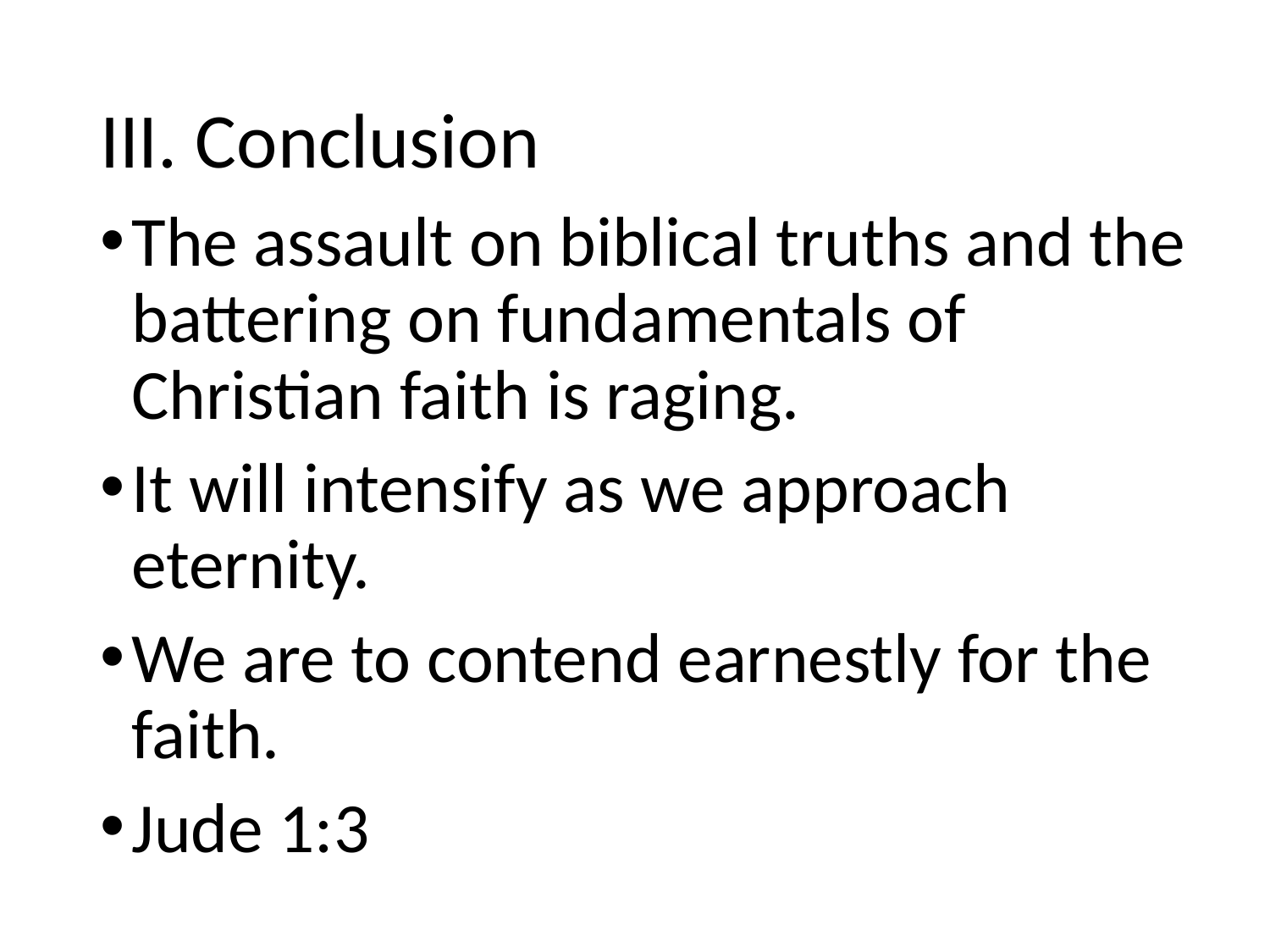

# III. Conclusion
The assault on biblical truths and the battering on fundamentals of Christian faith is raging.
It will intensify as we approach eternity.
We are to contend earnestly for the faith.
Jude 1:3